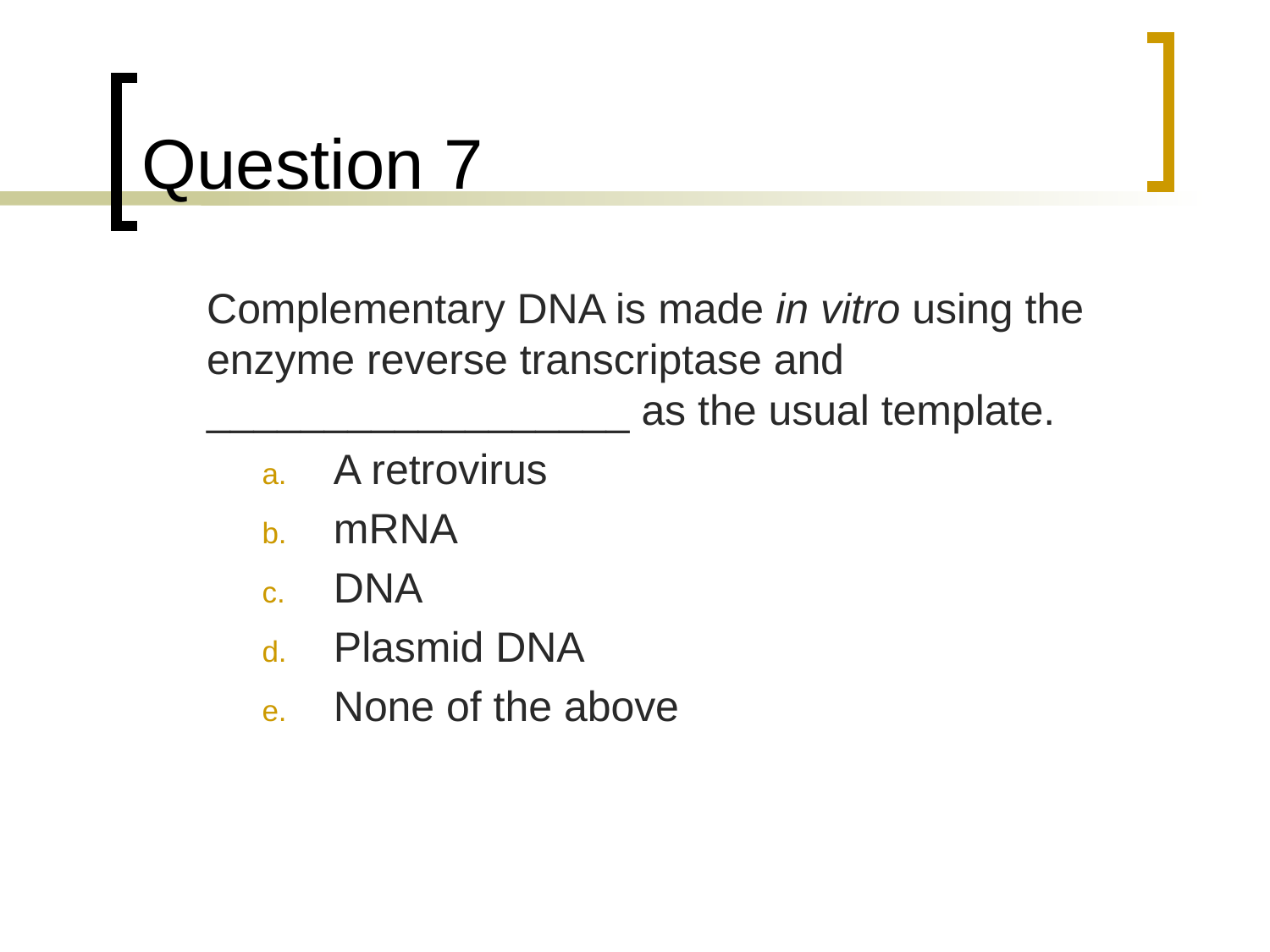

# Question 7
	Complementary DNA is made in vitro using the enzyme reverse transcriptase and __________________ as the usual template.
A retrovirus
mRNA
DNA
Plasmid DNA
None of the above